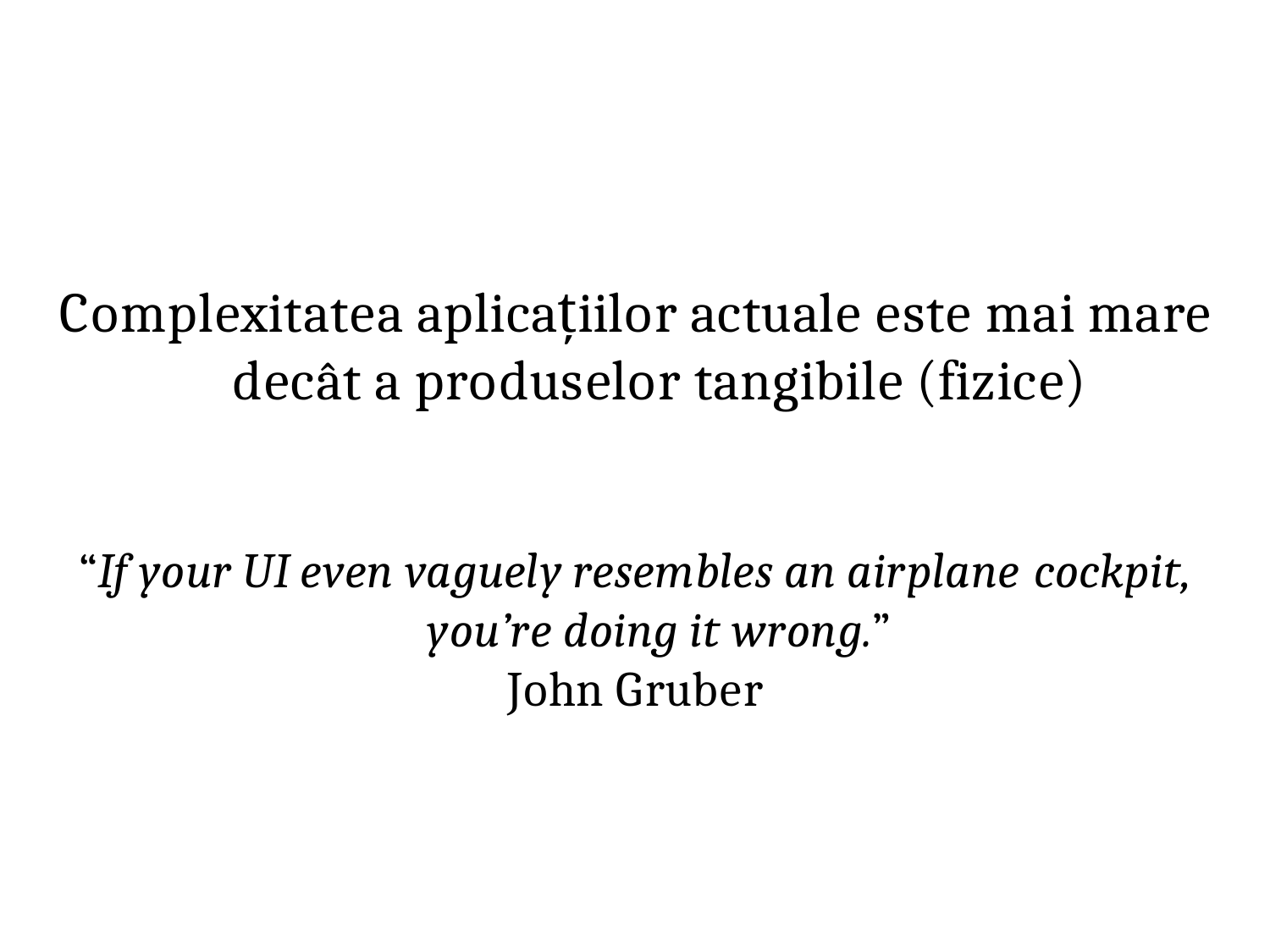

# Complexitatea aplicațiilor actuale este mai mare
decât a produselor tangibile (fizice)
“If your UI even vaguely resembles an airplane cockpit,
you’re doing it wrong.”
John Gruber